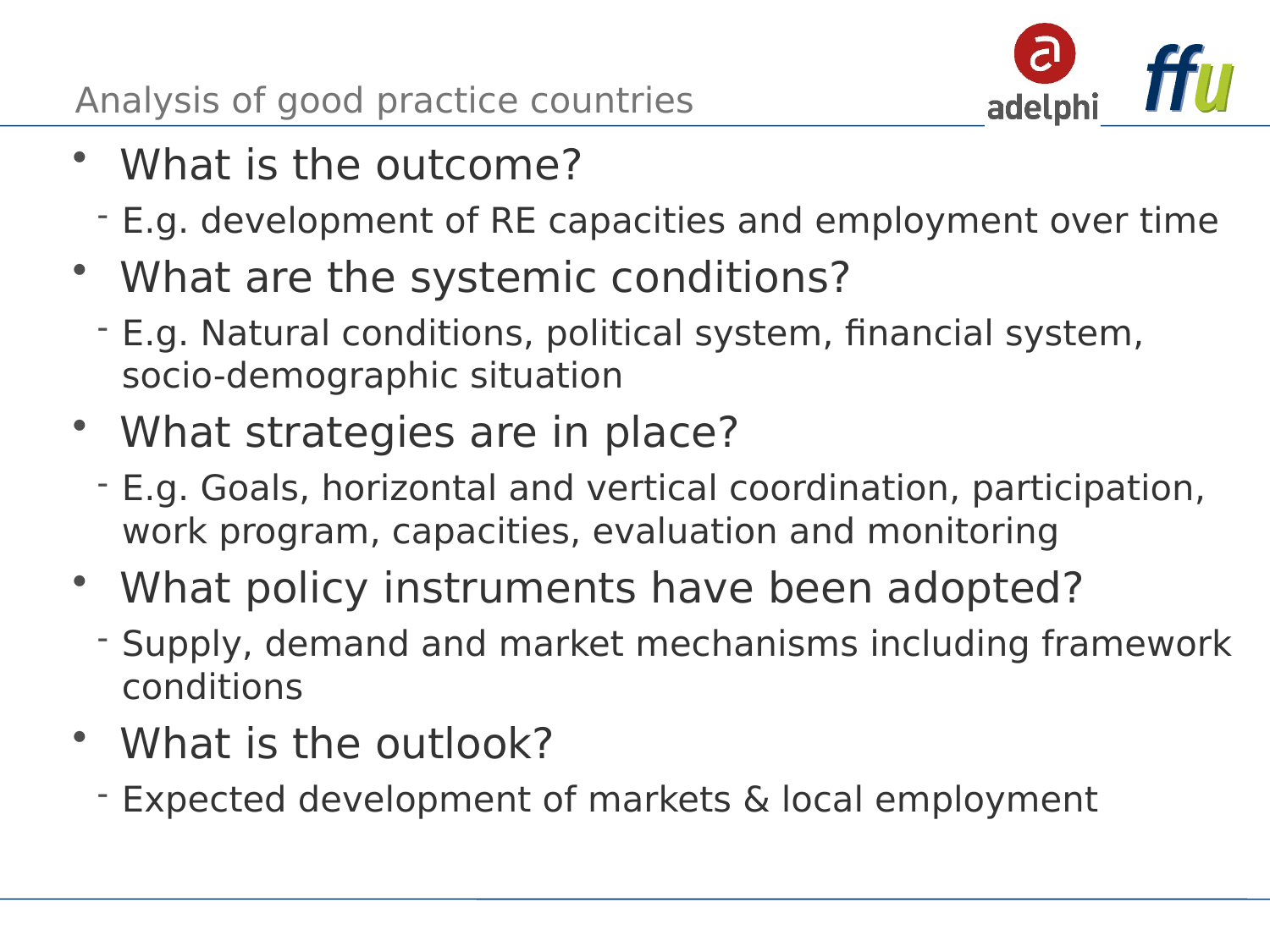

# Analysis of good practice countries
What is the outcome?
E.g. development of RE capacities and employment over time
What are the systemic conditions?
E.g. Natural conditions, political system, financial system, socio-demographic situation
What strategies are in place?
E.g. Goals, horizontal and vertical coordination, participation, work program, capacities, evaluation and monitoring
What policy instruments have been adopted?
Supply, demand and market mechanisms including framework conditions
What is the outlook?
Expected development of markets & local employment